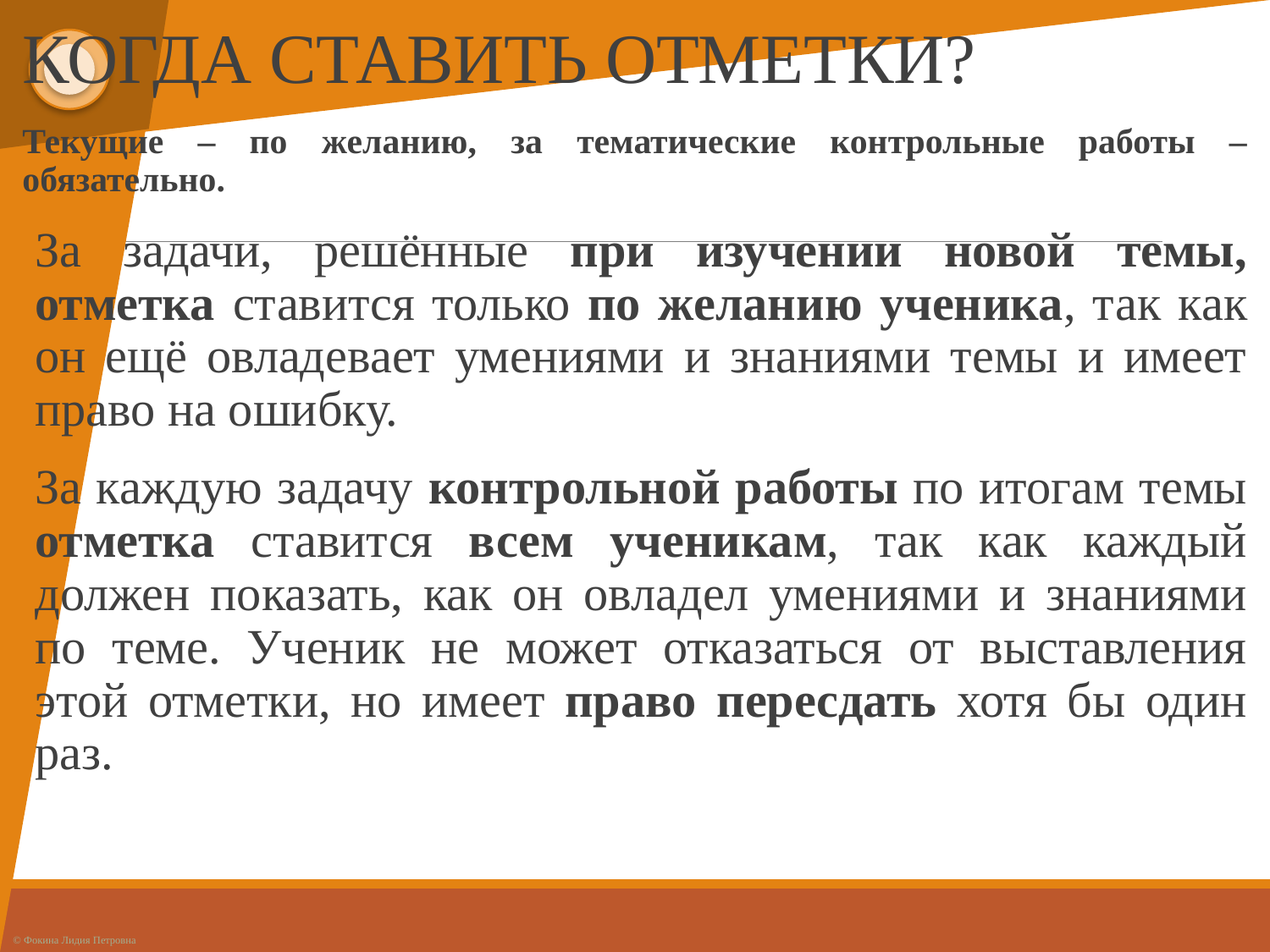

КОГДА СТАВИТЬ ОТМЕТКИ?
Текущие – по желанию, за тематические контрольные работы – обязательно.
За задачи, решённые при изучении новой темы, отметка ставится только по желанию ученика, так как он ещё овладевает умениями и знаниями темы и имеет право на ошибку.
За каждую задачу контрольной работы по итогам темы отметка ставится всем ученикам, так как каждый должен показать, как он овладел умениями и знаниями по теме. Ученик не может отказаться от выставления этой отметки, но имеет право пересдать хотя бы один раз.